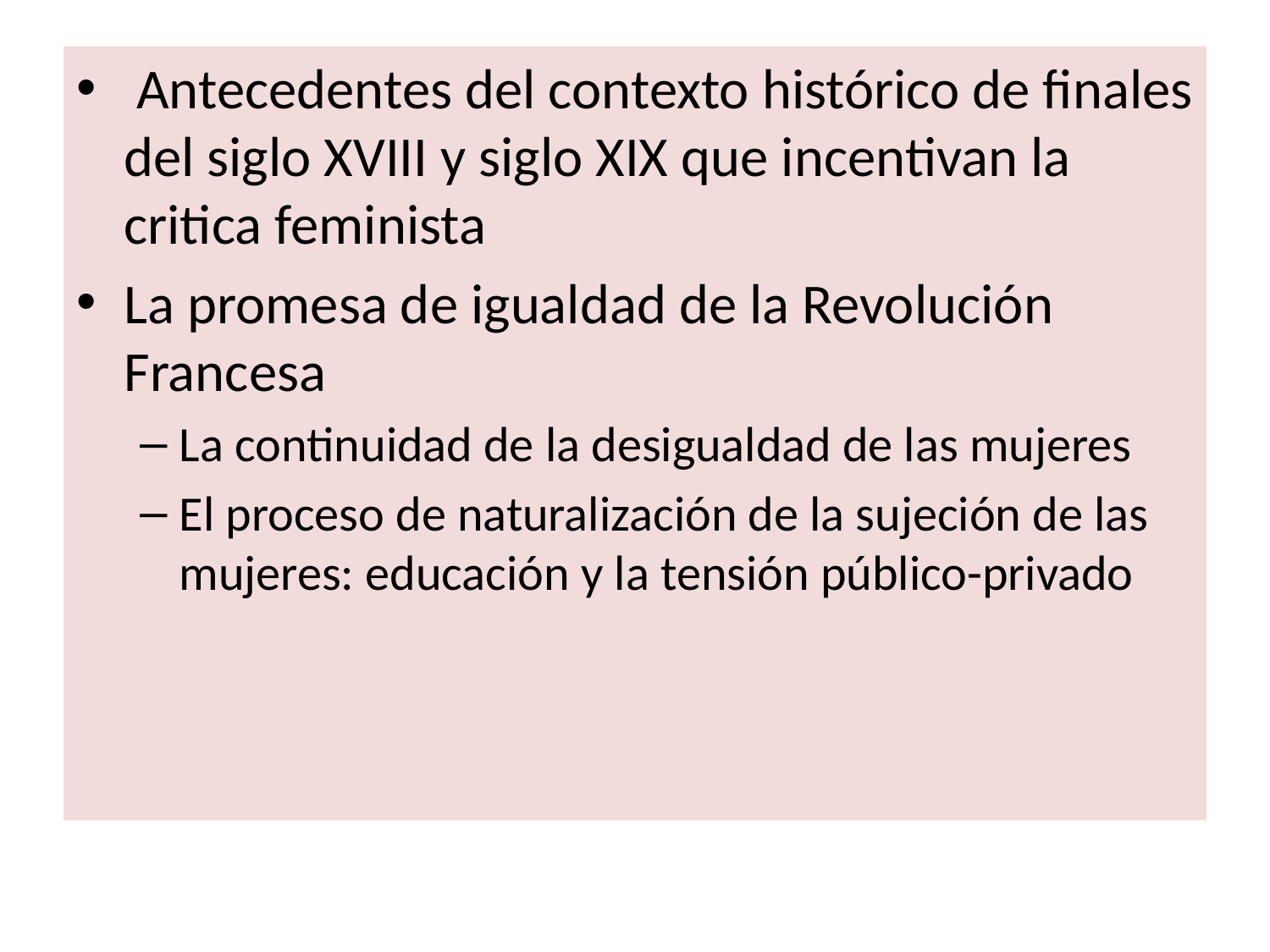

Antecedentes del contexto histórico de finales del siglo XVIII y siglo XIX que incentivan la critica feminista
La promesa de igualdad de la Revolución Francesa
La continuidad de la desigualdad de las mujeres
El proceso de naturalización de la sujeción de las mujeres: educación y la tensión público-privado